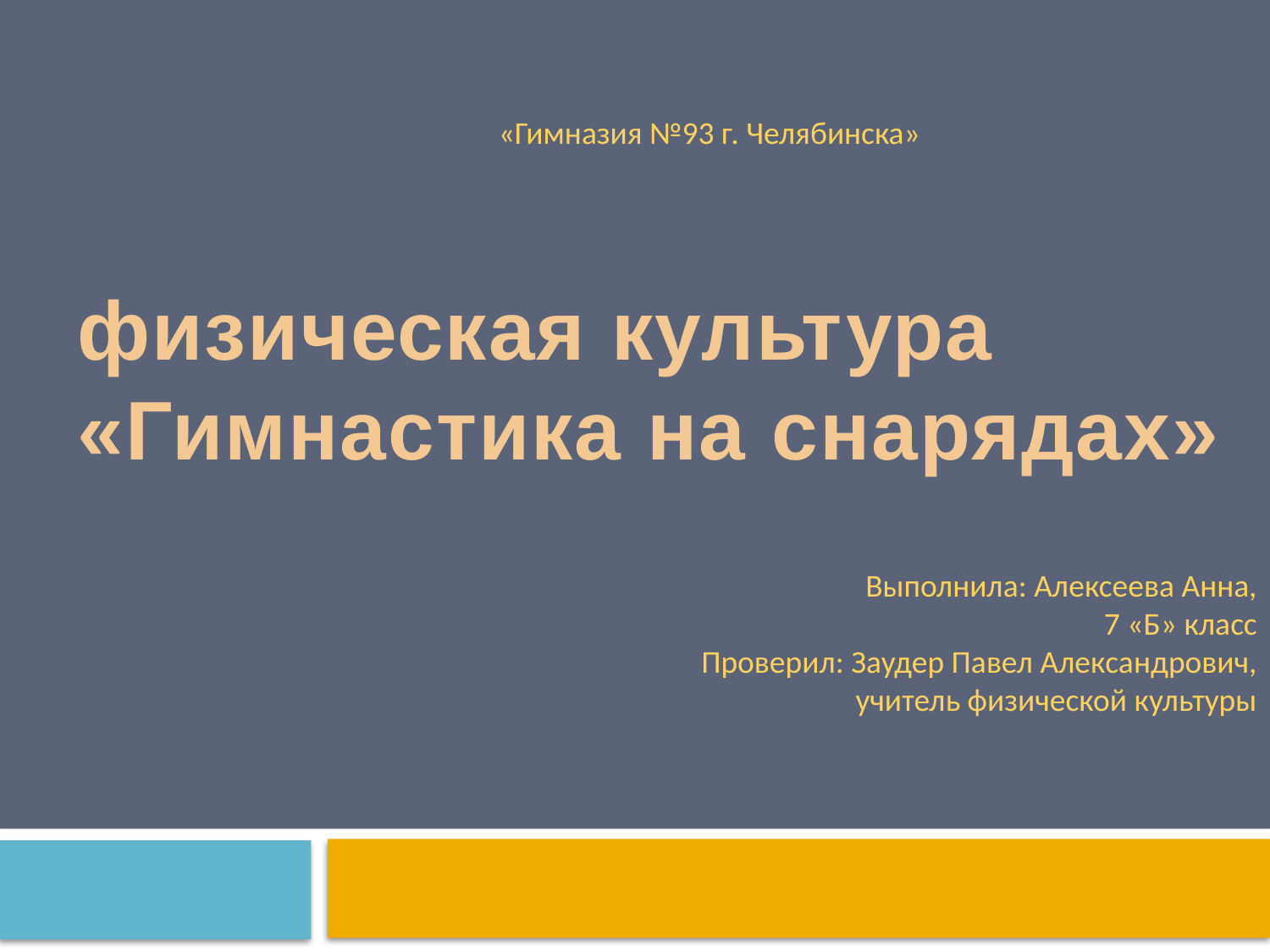

«Гимназия №93 г. Челябинска»
# физическая культура «Гимнастика на снарядах»
Выполнила: Алексеева Анна,
7 «Б» класс
Проверил: Заудер Павел Александрович,
учитель физической культуры